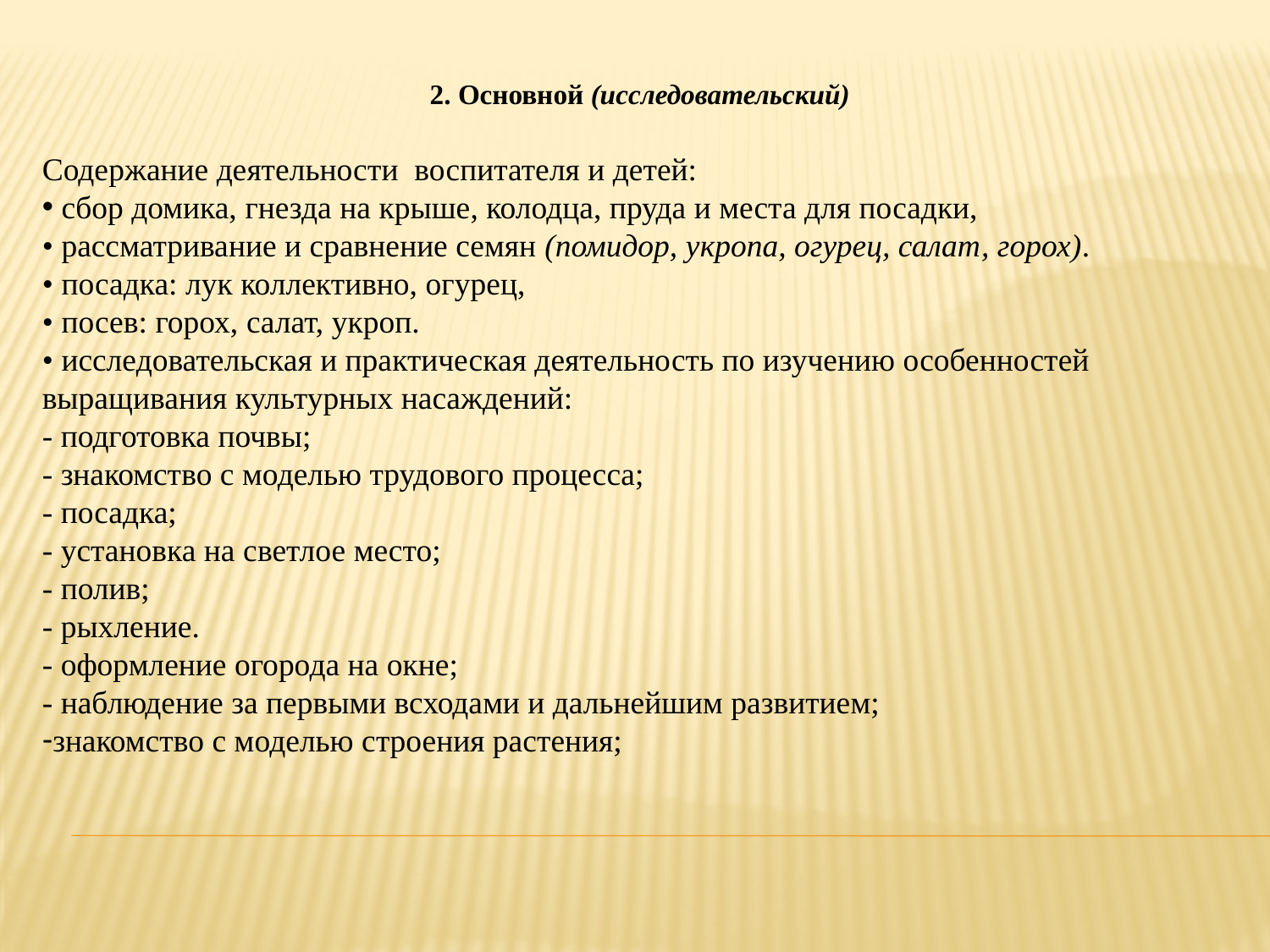

2. Основной (исследовательский)

Содержание деятельности  воспитателя и детей:
 сбор домика, гнезда на крыше, колодца, пруда и места для посадки,
• рассматривание и сравнение семян (помидор, укропа, огурец, салат, горох).
• посадка: лук коллективно, огурец,
• посев: горох, салат, укроп.
• исследовательская и практическая деятельность по изучению особенностей выращивания культурных насаждений:
- подготовка почвы;
- знакомство с моделью трудового процесса;
- посадка;
- установка на светлое место;
- полив;
- рыхление.
- оформление огорода на окне;
- наблюдение за первыми всходами и дальнейшим развитием;
знакомство с моделью строения растения;